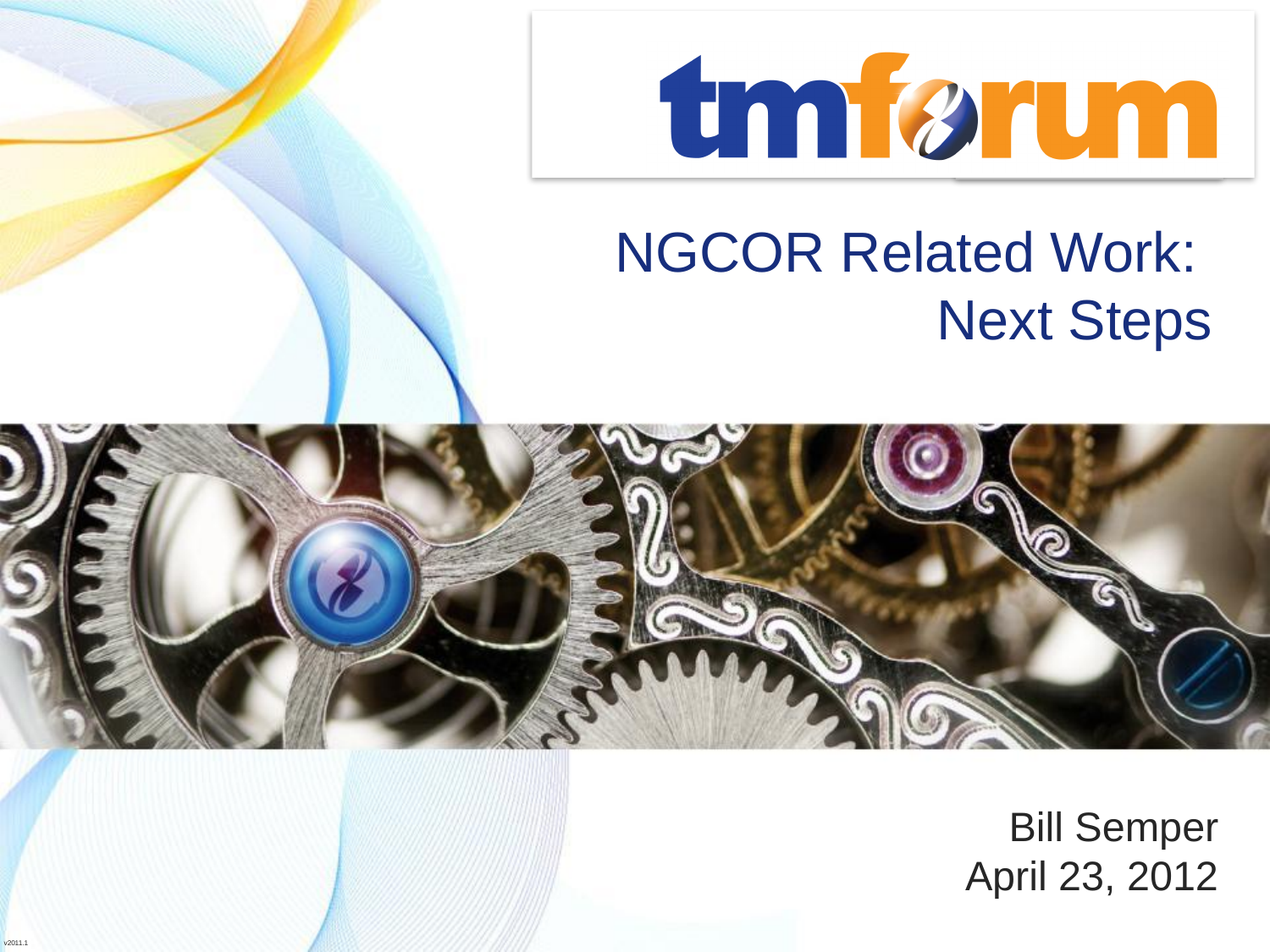

# NGCOR Related Work: Next Steps
Bill Semper
April 23, 2012